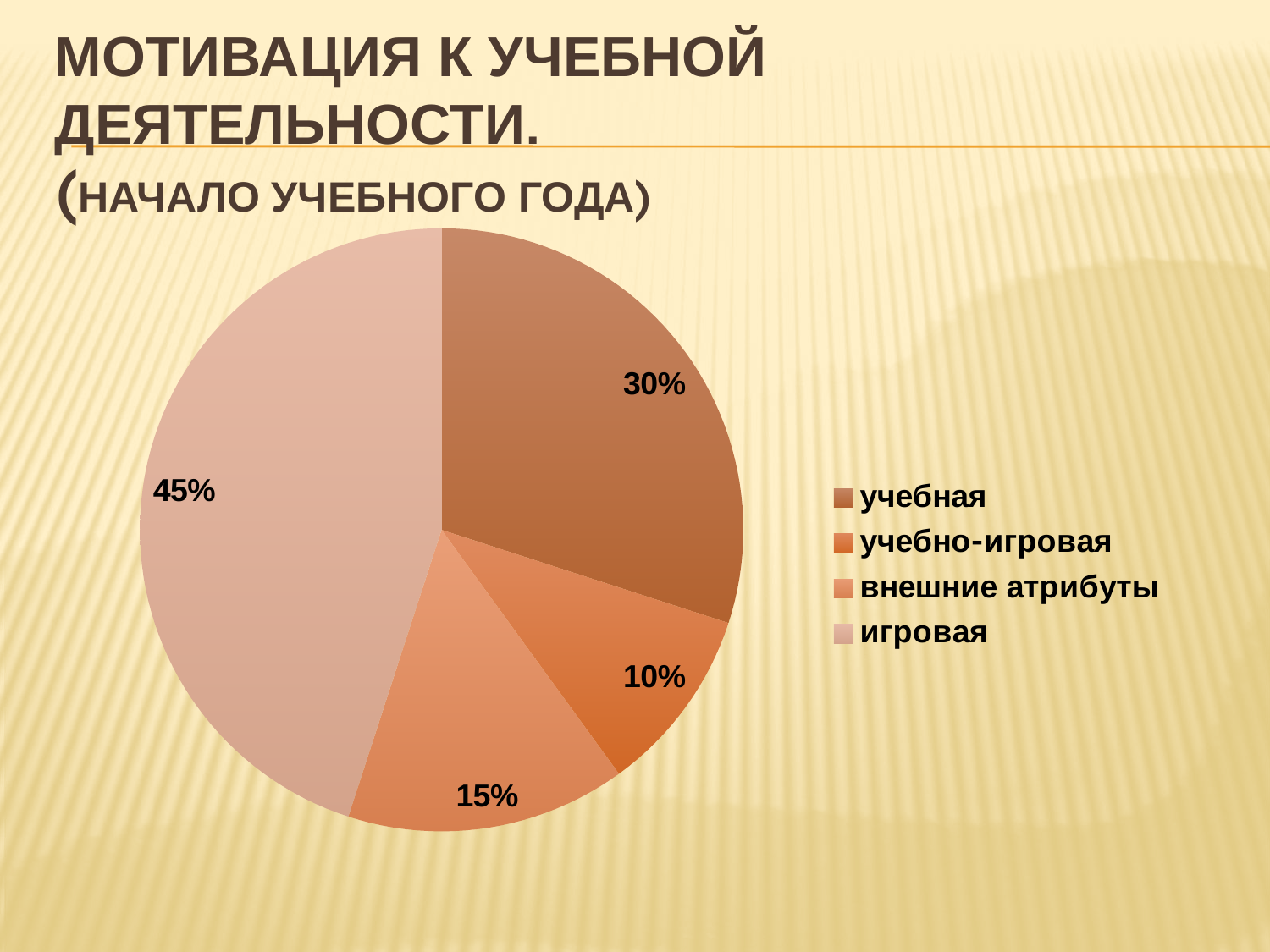

# Мотивация к учебной деятельности. (начало учебного года)

### Chart

| Category |  |
|---|---|
| учебная  | 0.3000000000000003 |
| учебно-игровая  | 0.1 |
| внешние атрибуты  | 0.15000000000000022 |
| игровая  | 0.45 |